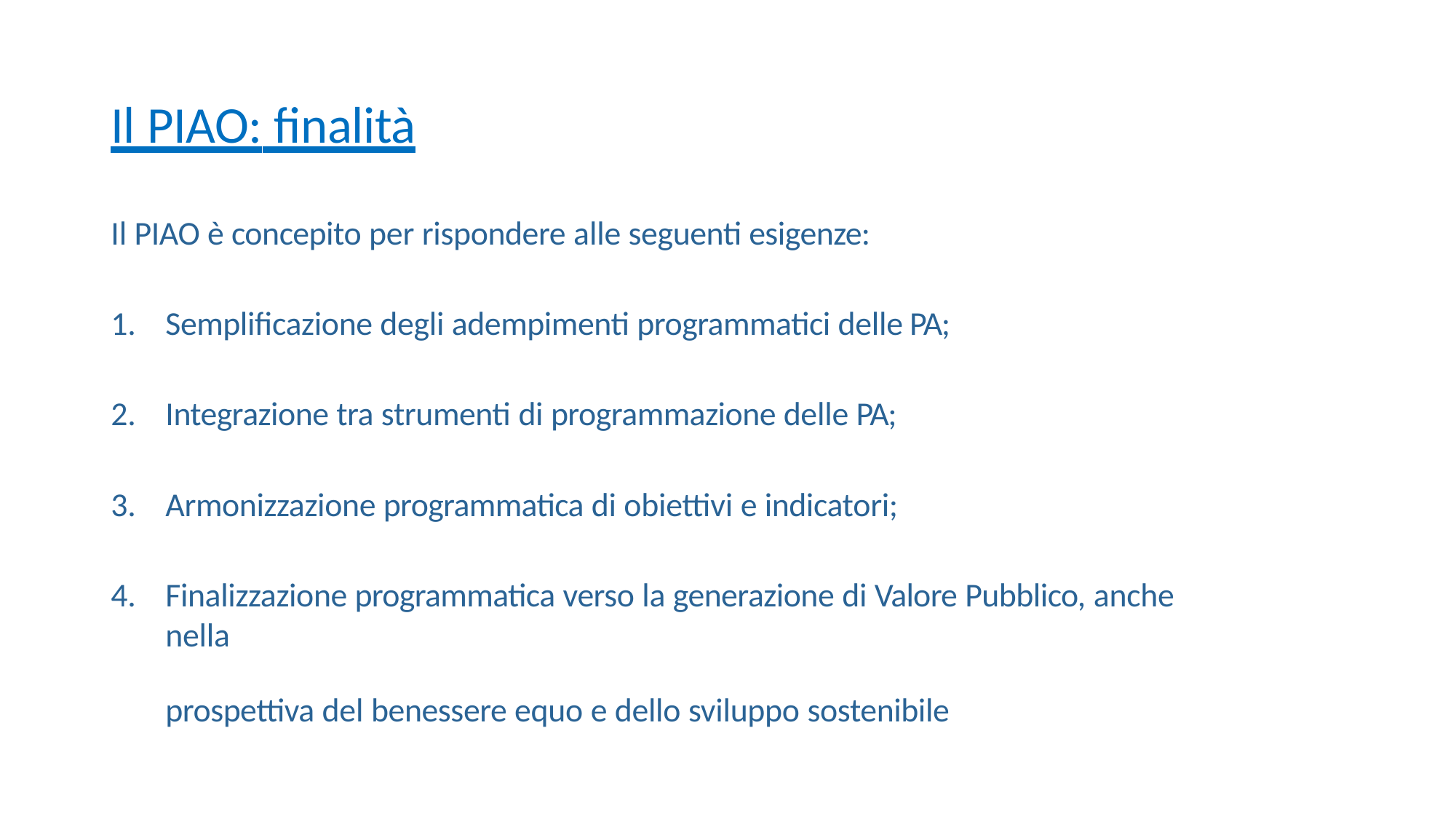

# Il PIAO: finalità
Il PIAO è concepito per rispondere alle seguenti esigenze:

Semplificazione degli adempimenti programmatici delle PA;

Integrazione tra strumenti di programmazione delle PA;

Armonizzazione programmatica di obiettivi e indicatori;

Finalizzazione programmatica verso la generazione di Valore Pubblico, anche nella

prospettiva del benessere equo e dello sviluppo sostenibile